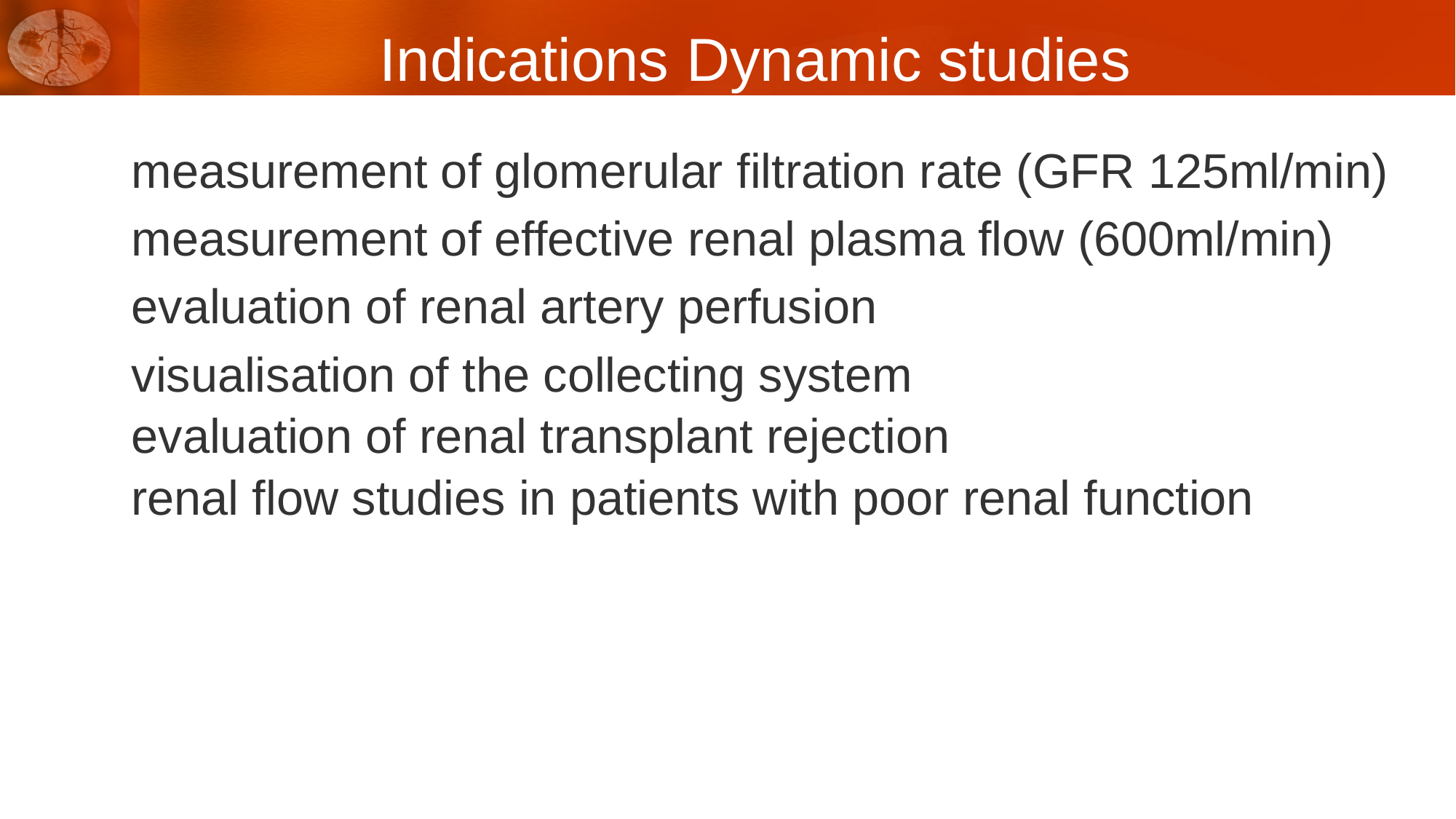

# Indications Dynamic studies
measurement of glomerular filtration rate (GFR 125ml/min)
measurement of effective renal plasma flow (600ml/min)
evaluation of renal artery perfusion
visualisation of the collecting system
evaluation of renal transplant rejection
renal flow studies in patients with poor renal function